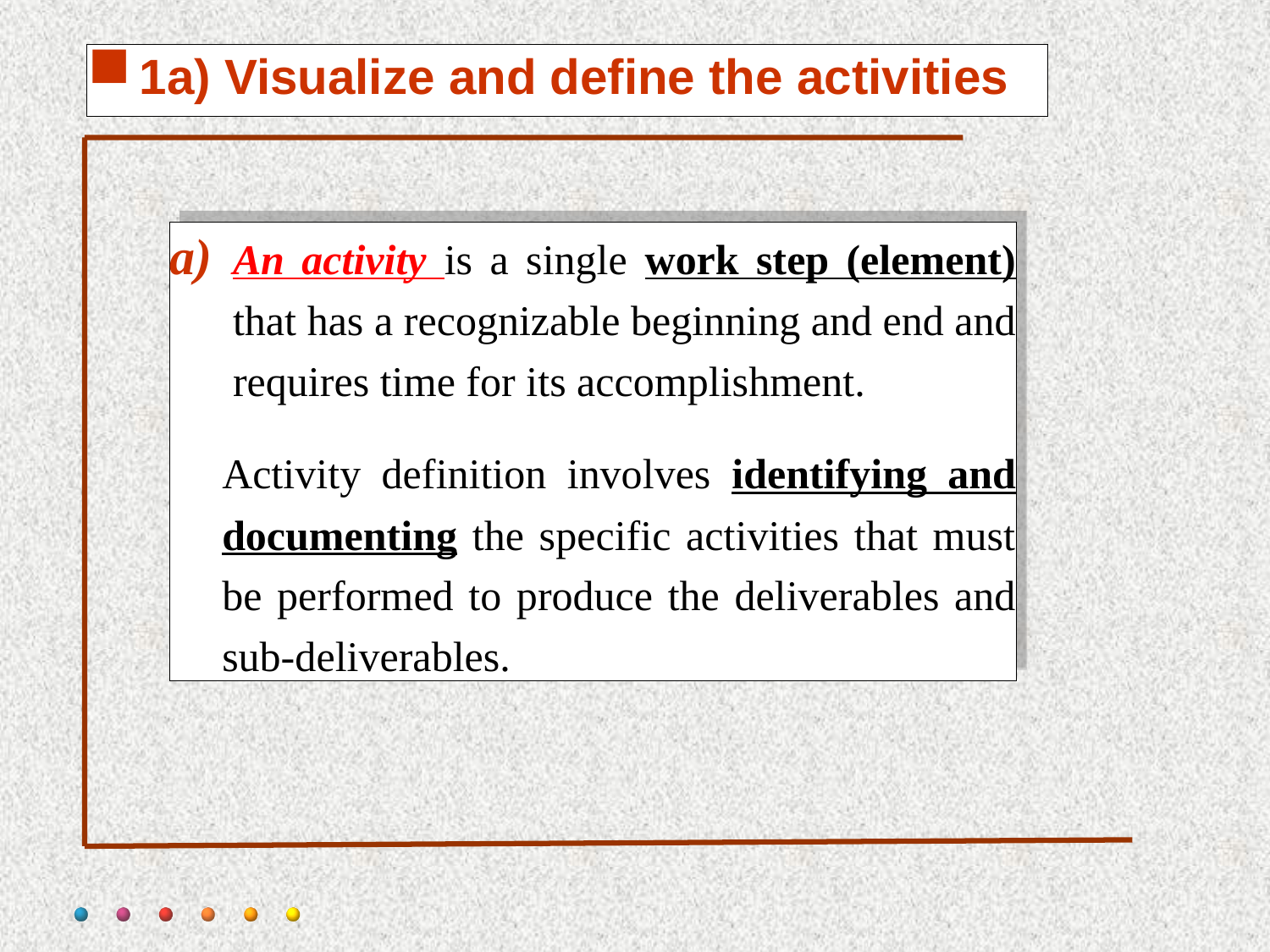

# 1a) Visualize and define the activities
An activity is a single work step (element) that has a recognizable beginning and end and requires time for its accomplishment.
Activity definition involves identifying and documenting the specific activities that must be performed to produce the deliverables and sub-deliverables.